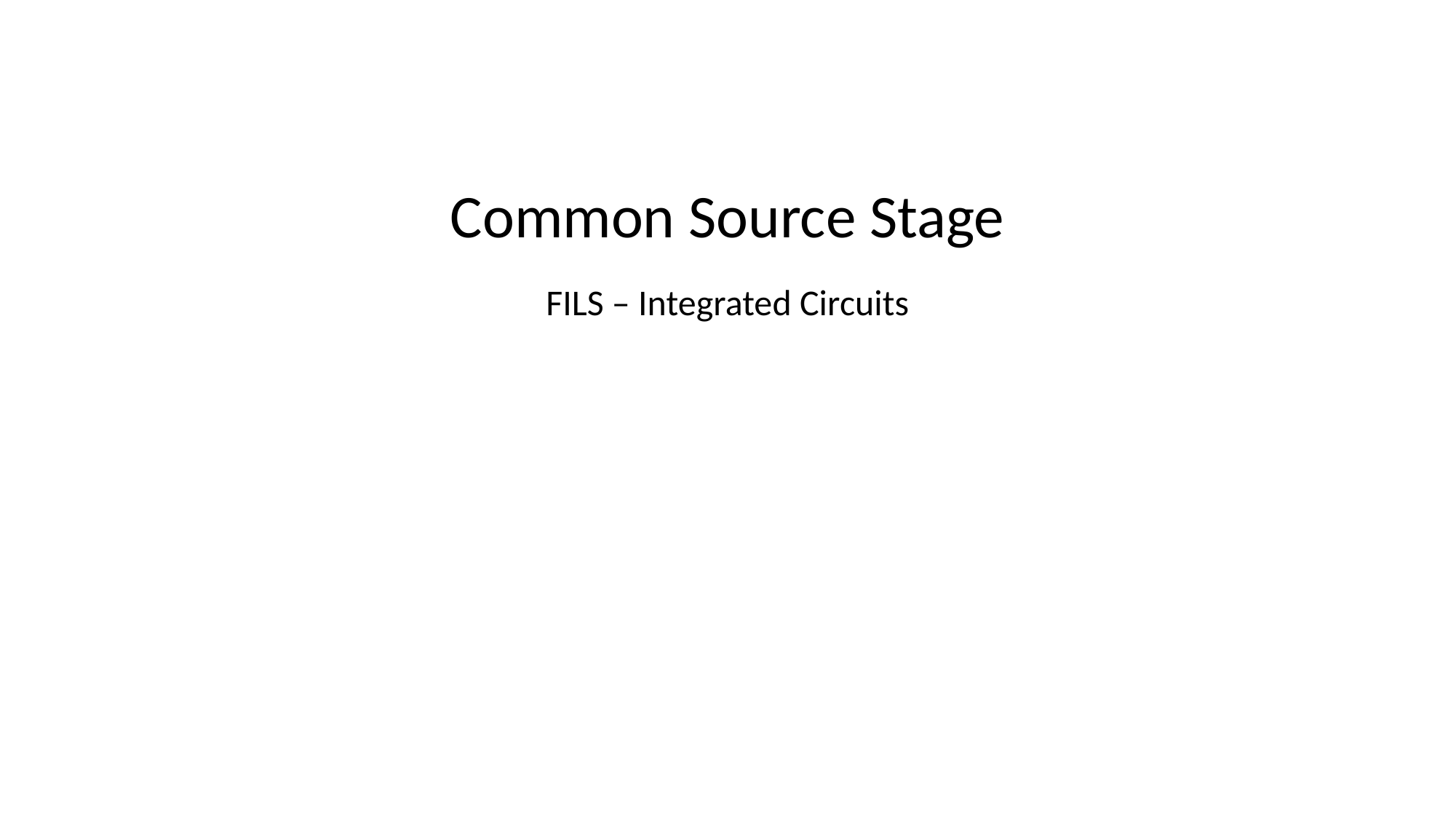

# Common Source Stage
FILS – Integrated Circuits